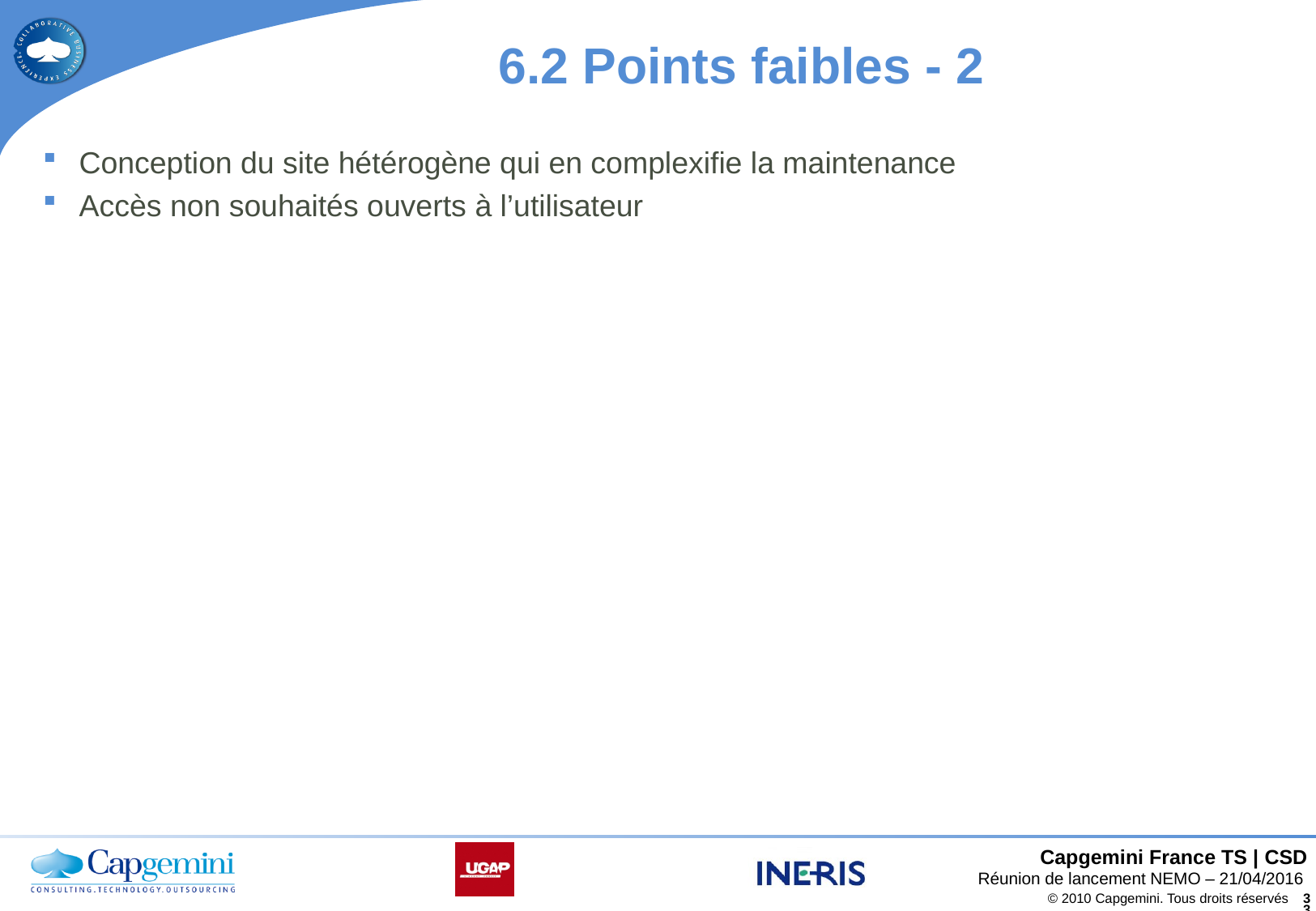

# 6.2 Points faibles - 2
Conception du site hétérogène qui en complexifie la maintenance
Accès non souhaités ouverts à l’utilisateur

Réunion de lancement NEMO – 21/04/2016
© 2010 Capgemini. Tous droits réservés
33